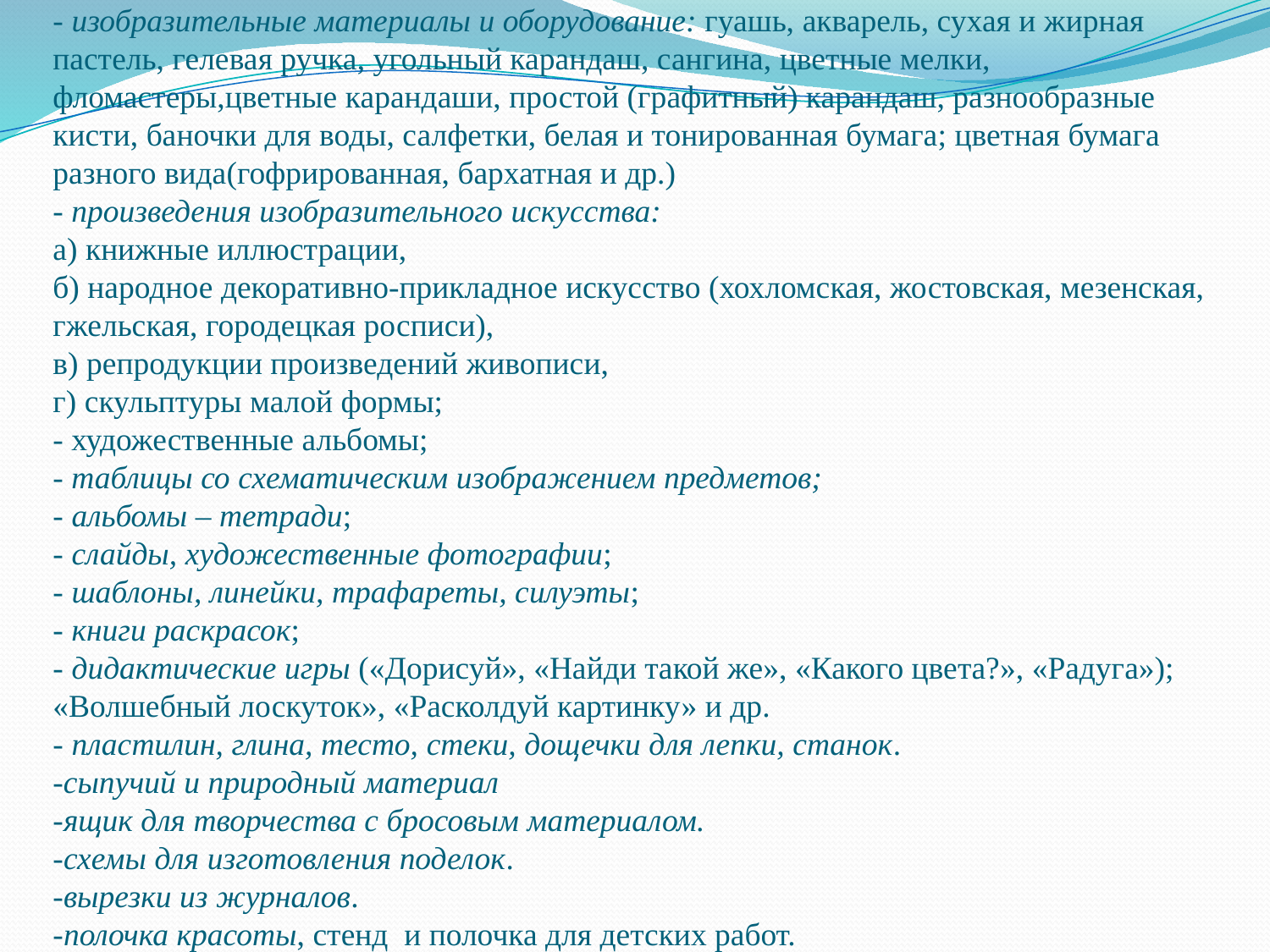

# - изобразительные материалы и оборудование: гуашь, акварель, сухая и жирная пастель, гелевая ручка, угольный карандаш, сангина, цветные мелки, фломастеры,цветные карандаши, простой (графитный) карандаш, разнообразные кисти, баночки для воды, салфетки, белая и тонированная бумага; цветная бумага разного вида(гофрированная, бархатная и др.) - произведения изобразительного искусства: а) книжные иллюстрации, б) народное декоративно-прикладное искусство (хохломская, жостовская, мезенская, гжельская, городецкая росписи), в) репродукции произведений живописи, г) скульптуры малой формы; - художественные альбомы; - таблицы со схематическим изображением предметов; - альбомы – тетради; - слайды, художественные фотографии; - шаблоны, линейки, трафареты, силуэты; - книги раскрасок; - дидактические игры («Дорисуй», «Найди такой же», «Какого цвета?», «Радуга»); «Волшебный лоскуток», «Расколдуй картинку» и др. - пластилин, глина, тесто, стеки, дощечки для лепки, станок. -сыпучий и природный материал -ящик для творчества с бросовым материалом. -схемы для изготовления поделок. -вырезки из журналов. -полочка красоты, стенд  и полочка для детских работ.